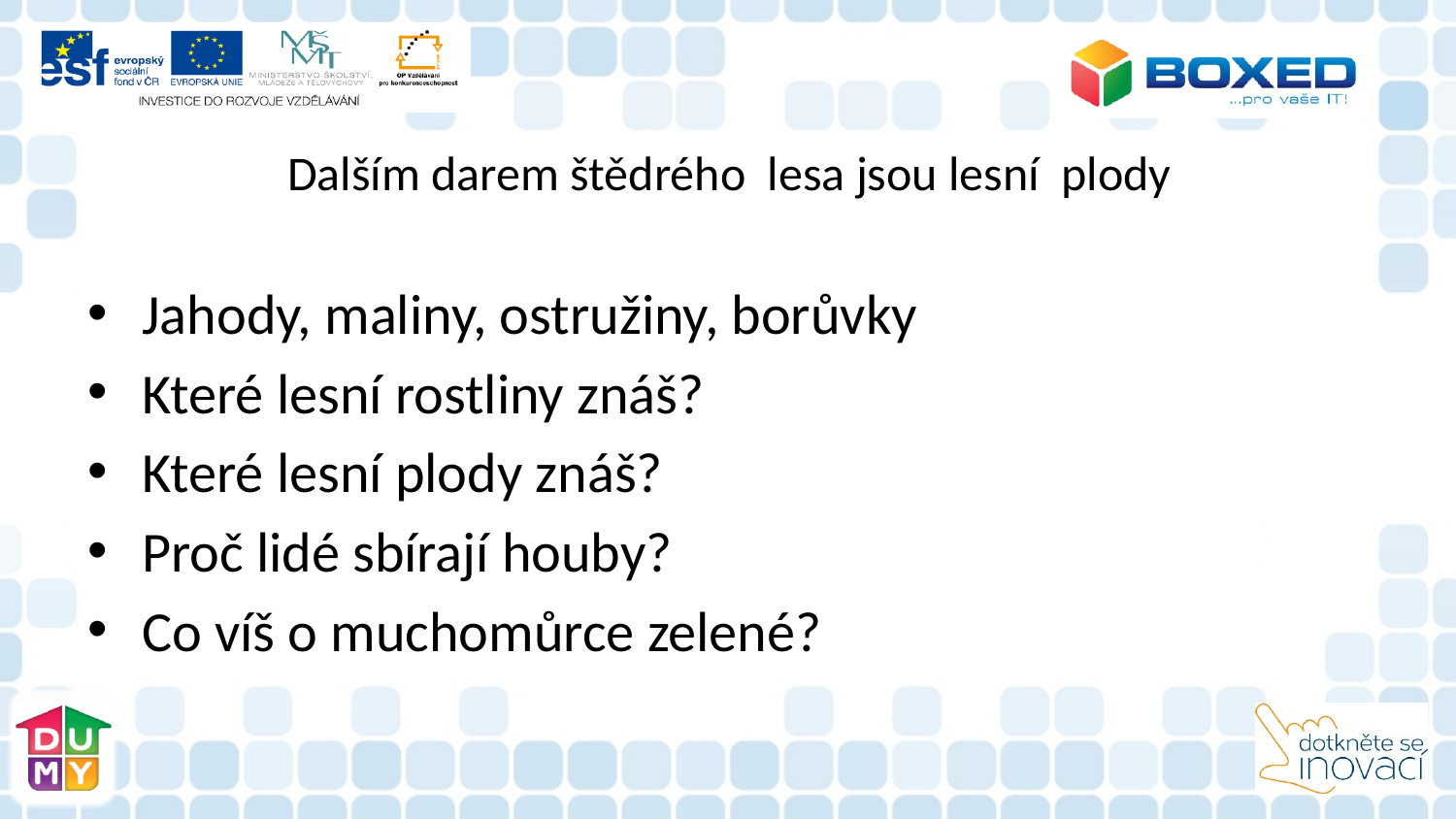

# Dalším darem štědrého  lesa jsou lesní  plody

Jahody, maliny, ostružiny, borůvky
Které lesní rostliny znáš?
Které lesní plody znáš?
Proč lidé sbírají houby?
Co víš o muchomůrce zelené?